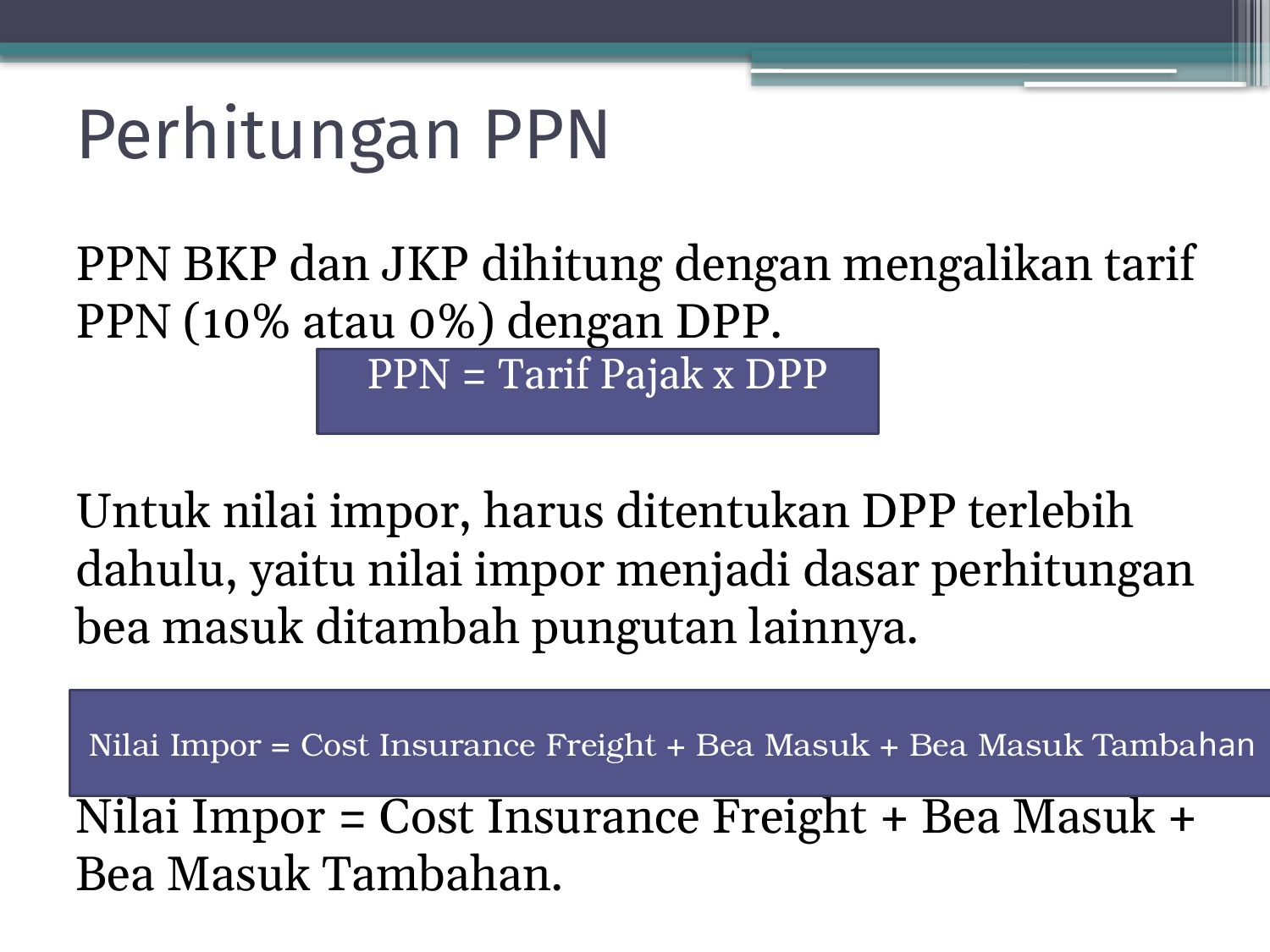

# Perhitungan PPN
PPN BKP dan JKP dihitung dengan mengalikan tarif PPN (10% atau 0%) dengan DPP.

Untuk nilai impor, harus ditentukan DPP terlebih dahulu, yaitu nilai impor menjadi dasar perhitungan bea masuk ditambah pungutan lainnya.

Nilai Impor = Cost Insurance Freight + Bea Masuk + Bea Masuk Tambahan.
PPN = Tarif Pajak x DPP

Nilai Impor = Cost Insurance Freight + Bea Masuk + Bea Masuk Tambahan